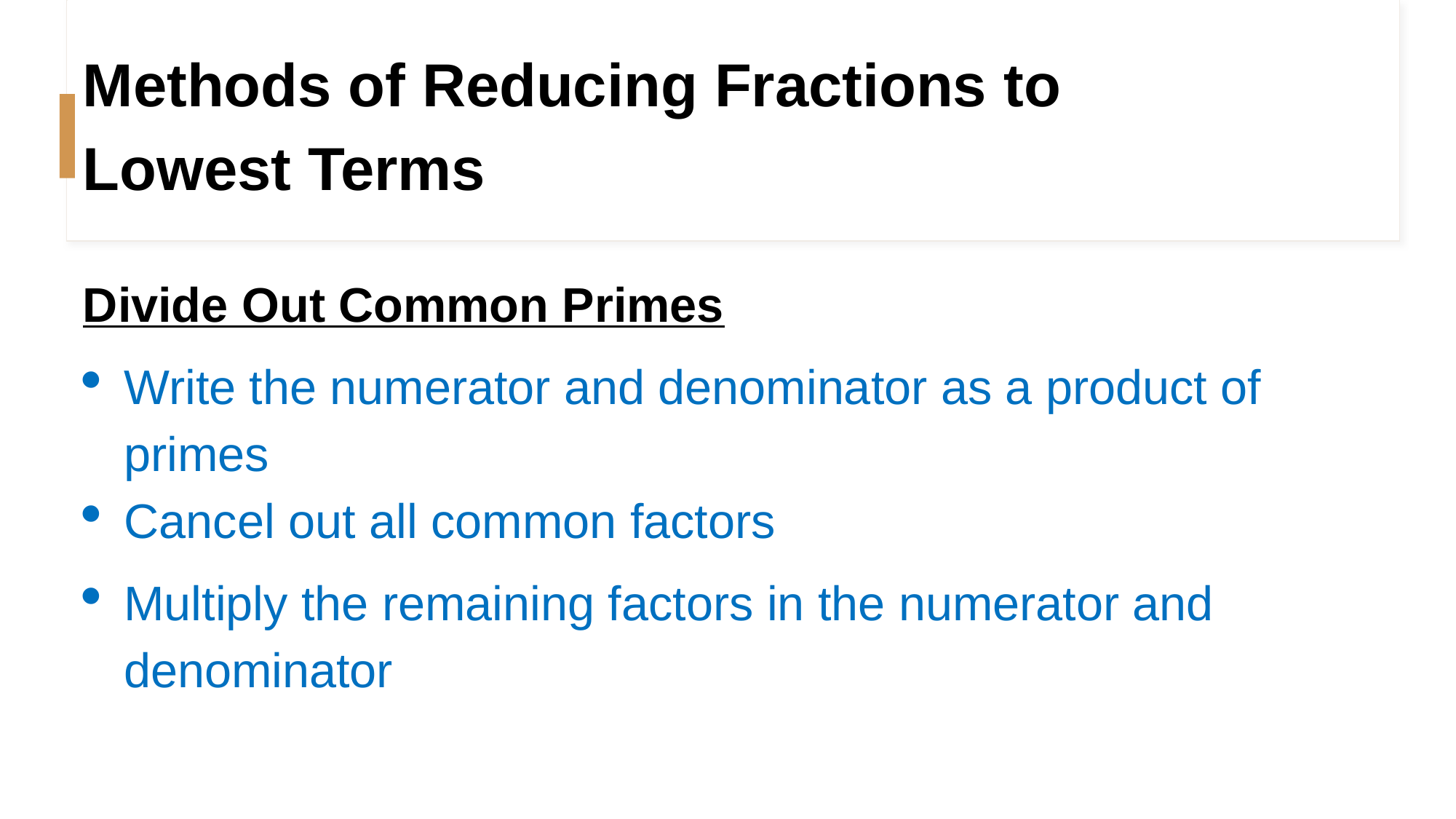

# Methods of Reducing Fractions to Lowest Terms
Divide Out Common Primes
Write the numerator and denominator as a product of primes
Cancel out all common factors
Multiply the remaining factors in the numerator and denominator